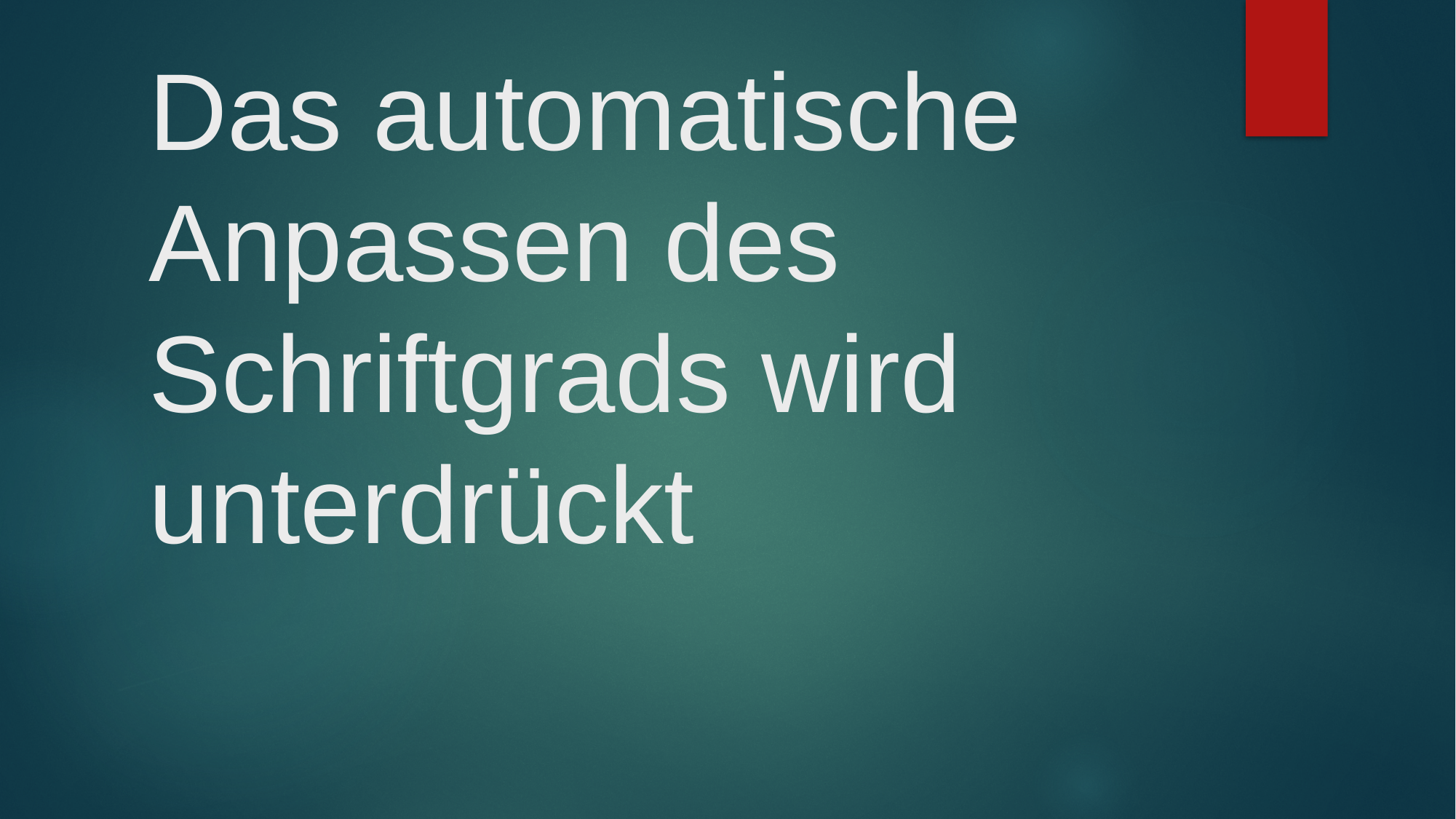

# Das automatische Anpassen des Schriftgrads wird unterdrückt